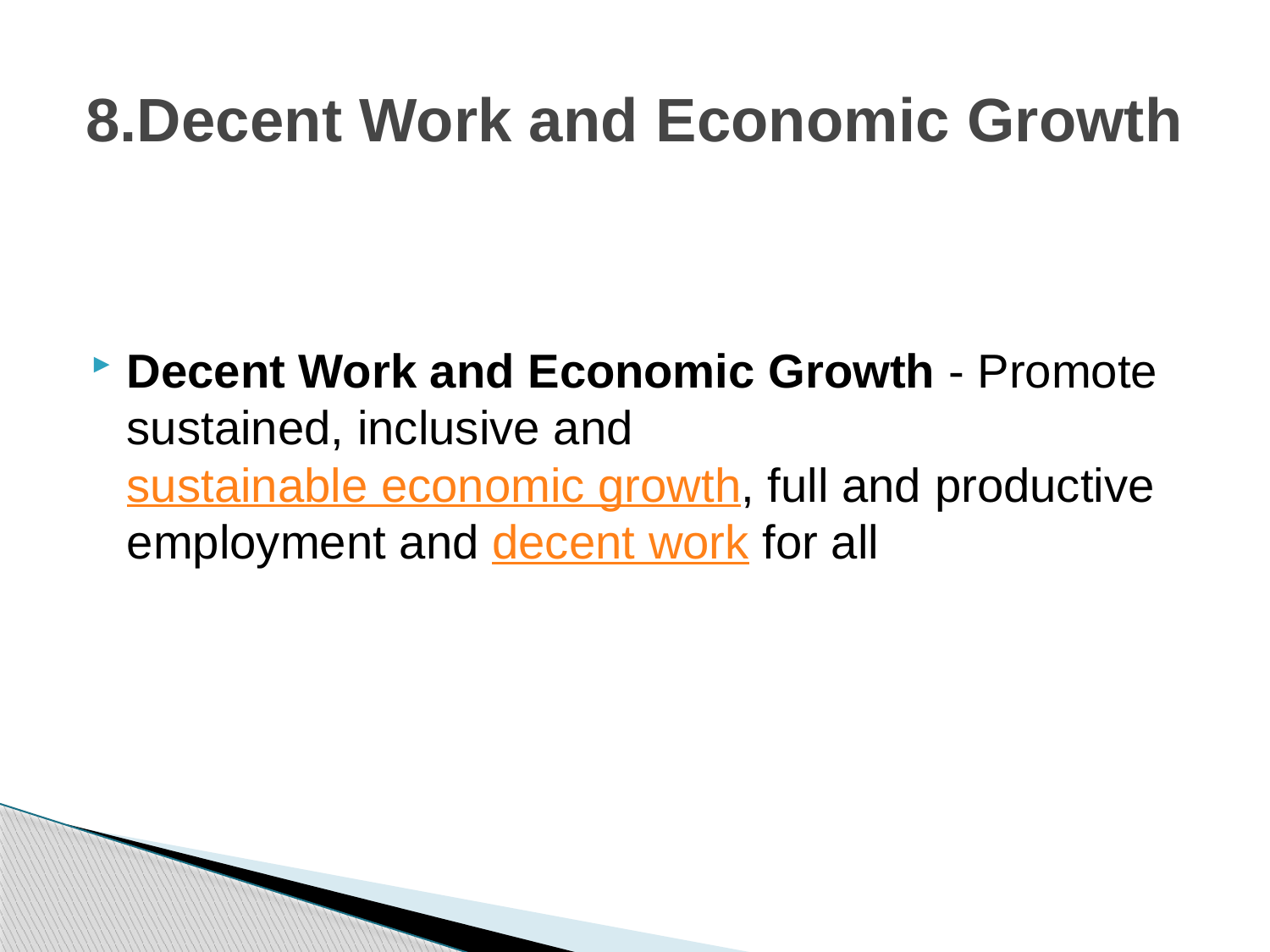

# 8.Decent Work and Economic Growth

Decent Work and Economic Growth - Promote sustained, inclusive and sustainable economic growth, full and productive employment and decent work for all